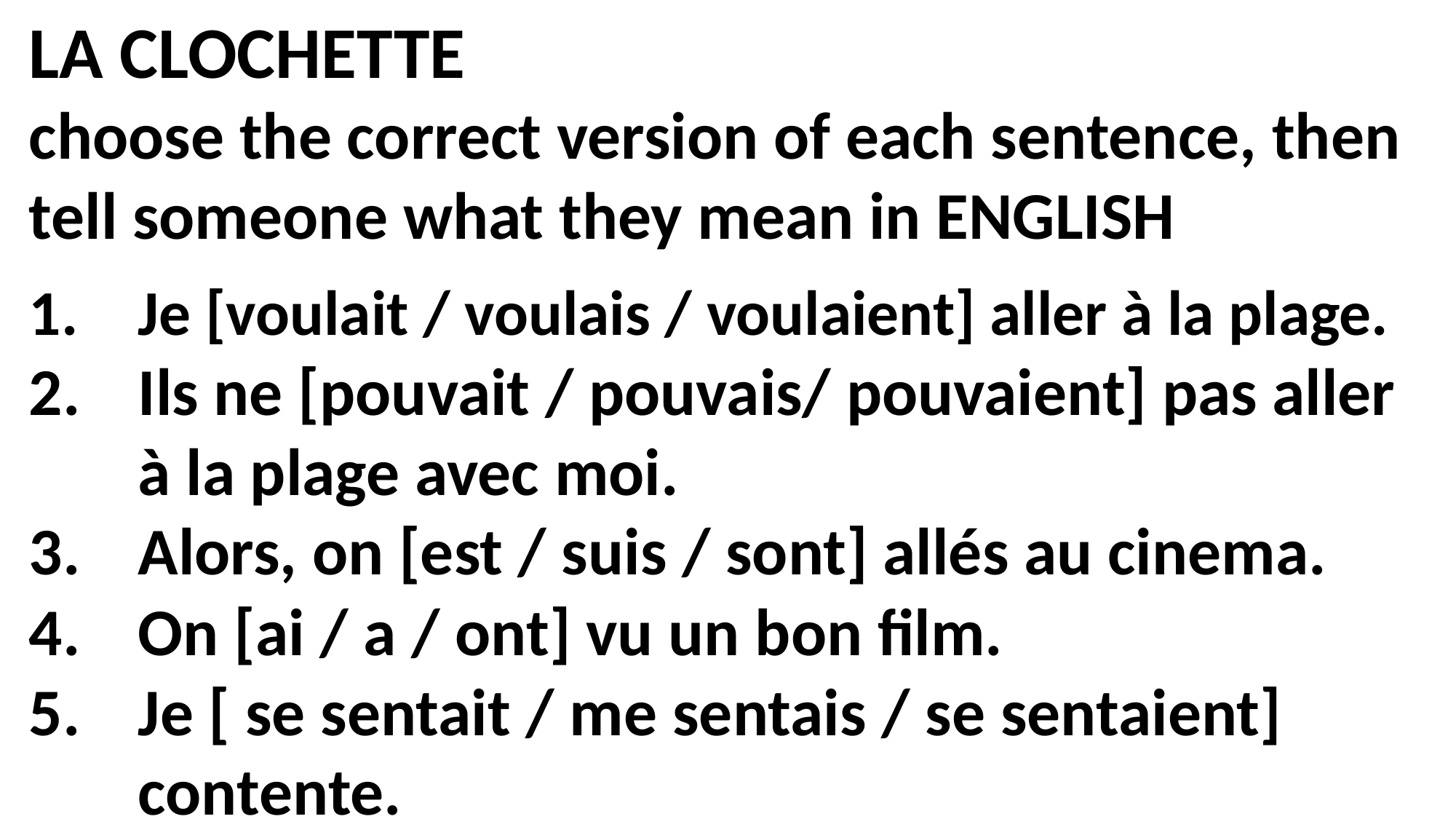

LA CLOCHETTE
choose the correct version of each sentence, then tell someone what they mean in ENGLISH

Je [voulait / voulais / voulaient] aller à la plage.
Ils ne [pouvait / pouvais/ pouvaient] pas aller à la plage avec moi.
Alors, on [est / suis / sont] allés au cinema.
On [ai / a / ont] vu un bon film.
Je [ se sentait / me sentais / se sentaient] contente.